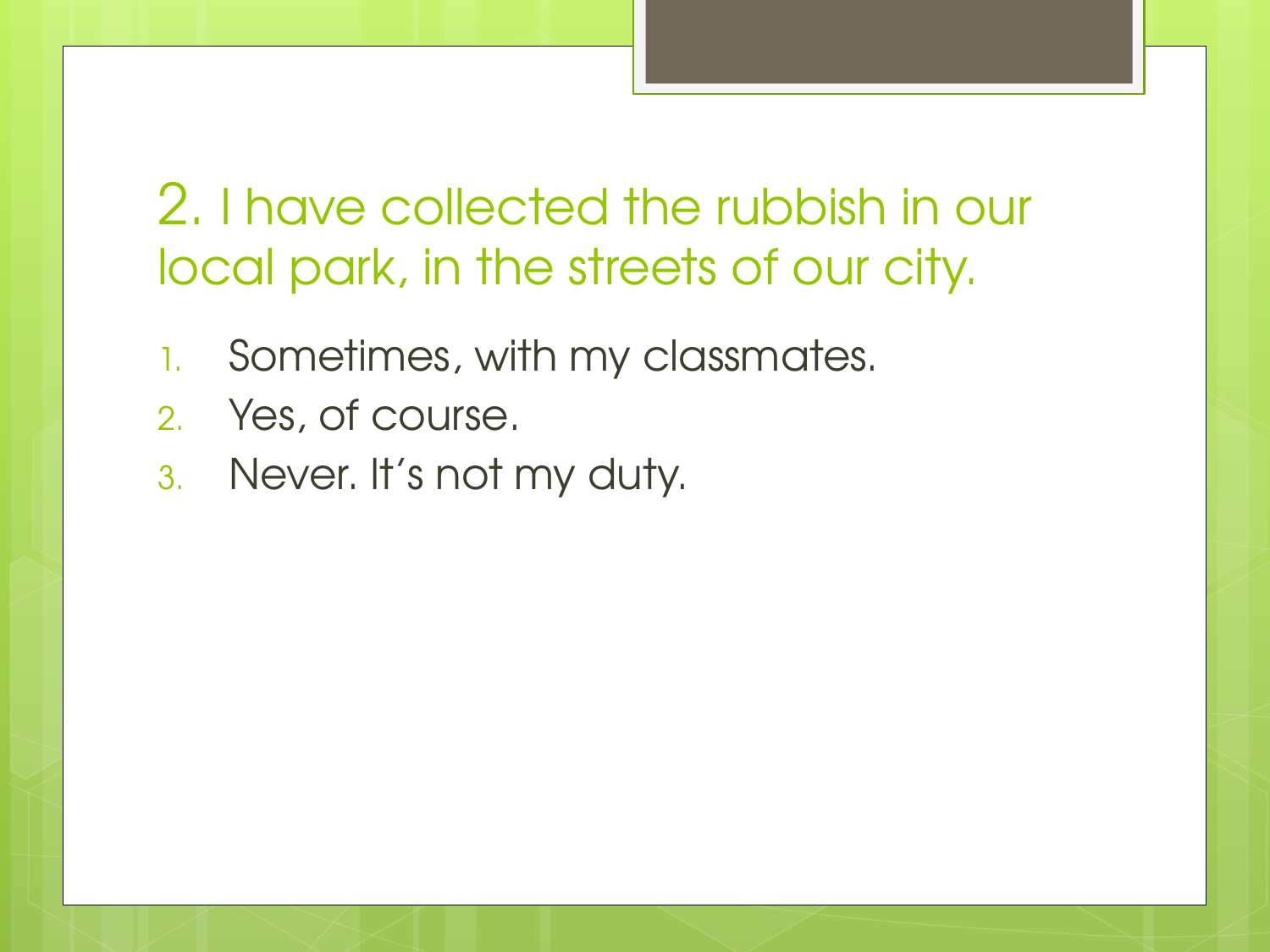

# 2. I have collected the rubbish in our local park, in the streets of our city.
Sometimes, with my classmates.
Yes, of course.
Never. It’s not my duty.